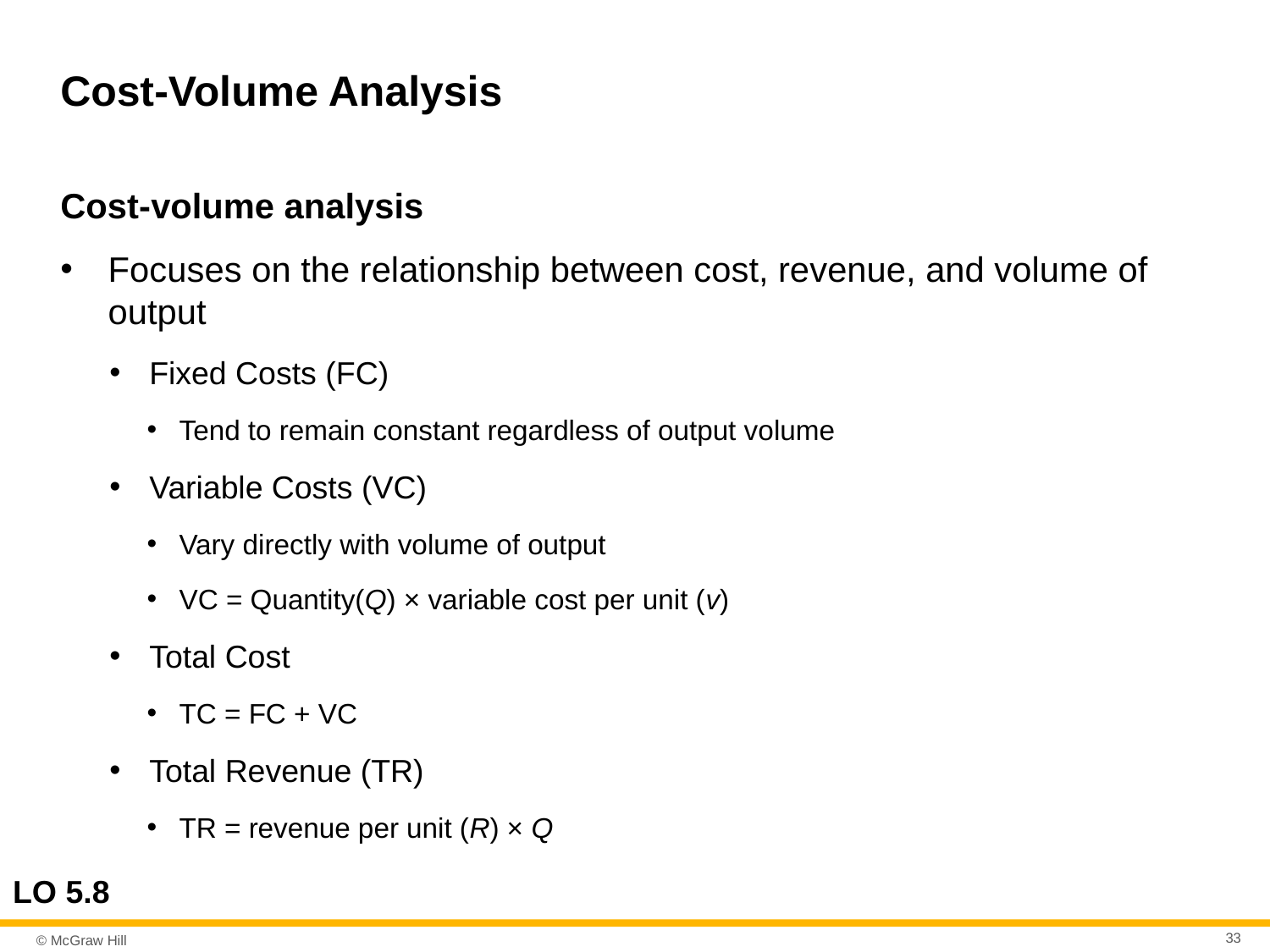

# Cost-Volume Analysis
Cost-volume analysis
Focuses on the relationship between cost, revenue, and volume of output
Fixed Costs (FC)
Tend to remain constant regardless of output volume
Variable Costs (VC)
Vary directly with volume of output
VC = Quantity(Q) × variable cost per unit (v)
Total Cost
TC = FC + VC
Total Revenue (TR)
TR = revenue per unit (R) × Q
LO 5.8